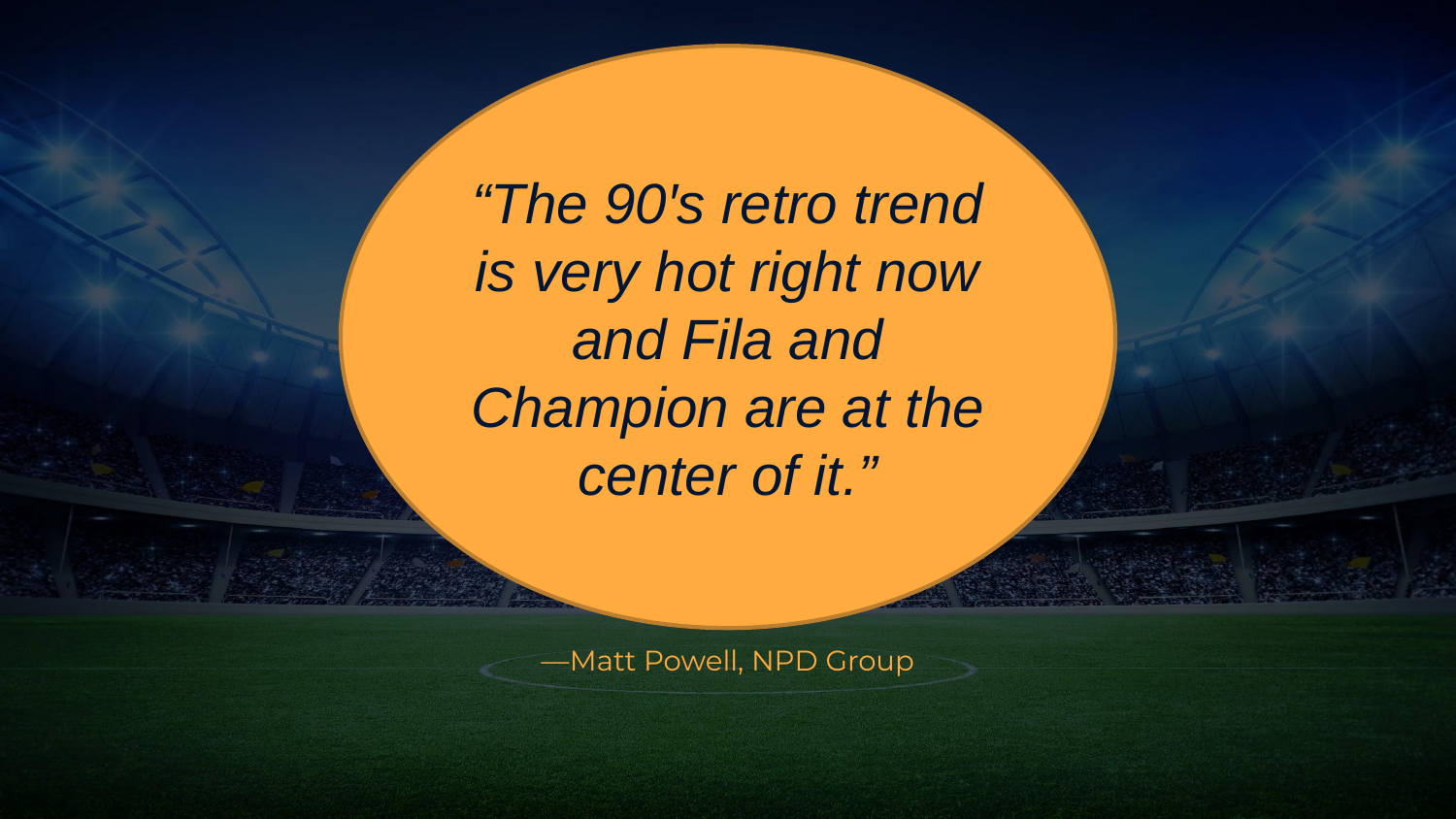

“The 90′s retro trend is very hot right now and Fila and Champion are at the center of it.”
—Matt Powell, NPD Group